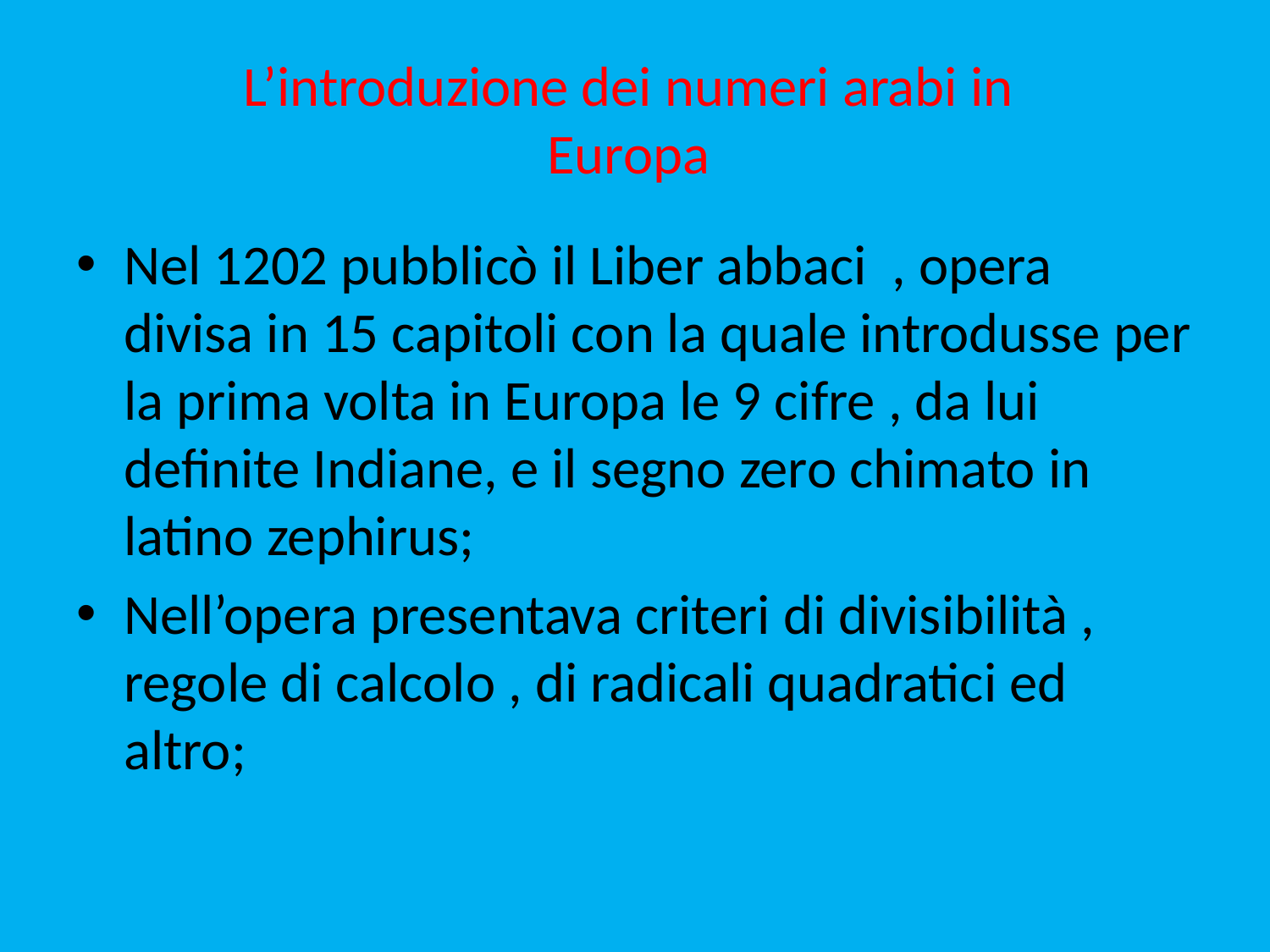

# L’introduzione dei numeri arabi in Europa
Nel 1202 pubblicò il Liber abbaci  , opera divisa in 15 capitoli con la quale introdusse per la prima volta in Europa le 9 cifre , da lui definite Indiane, e il segno zero chimato in latino zephirus;
Nell’opera presentava criteri di divisibilità , regole di calcolo , di radicali quadratici ed altro;